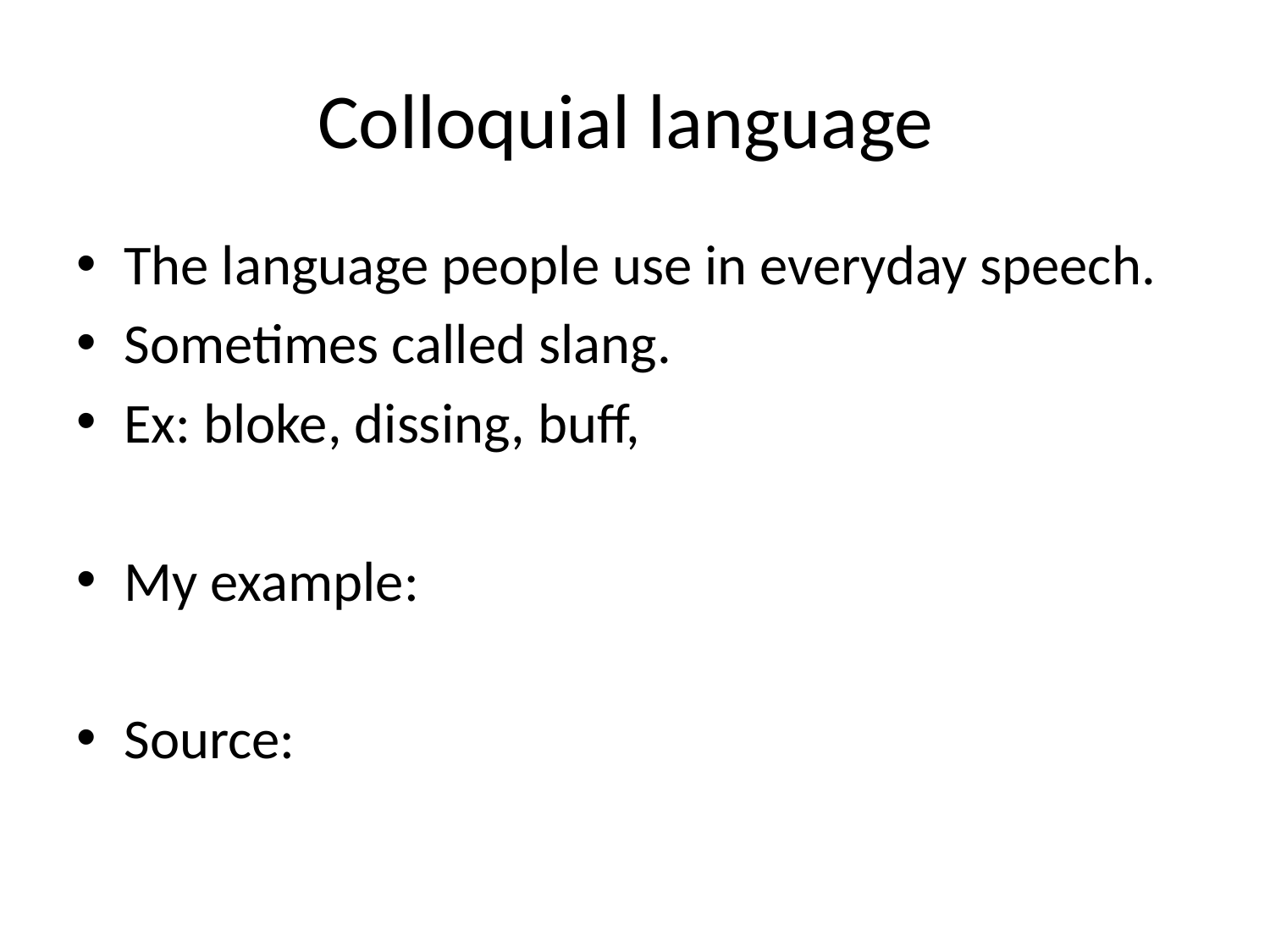

# Colloquial language
The language people use in everyday speech.
Sometimes called slang.
Ex: bloke, dissing, buff,

My example:

Source: